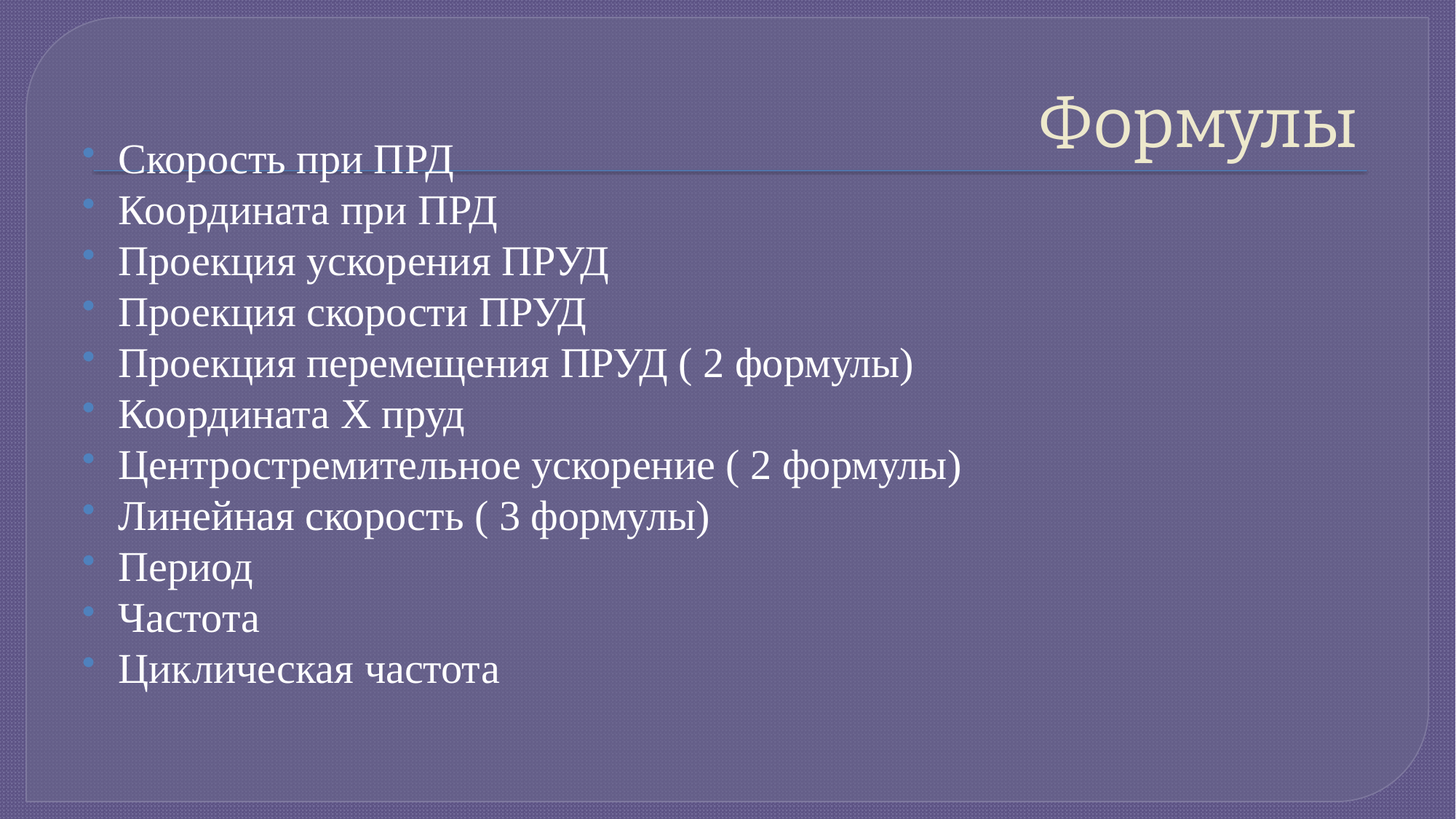

# Формулы
Скорость при ПРД
Координата при ПРД
Проекция ускорения ПРУД
Проекция скорости ПРУД
Проекция перемещения ПРУД ( 2 формулы)
Координата Х пруд
Центростремительное ускорение ( 2 формулы)
Линейная скорость ( 3 формулы)
Период
Частота
Циклическая частота